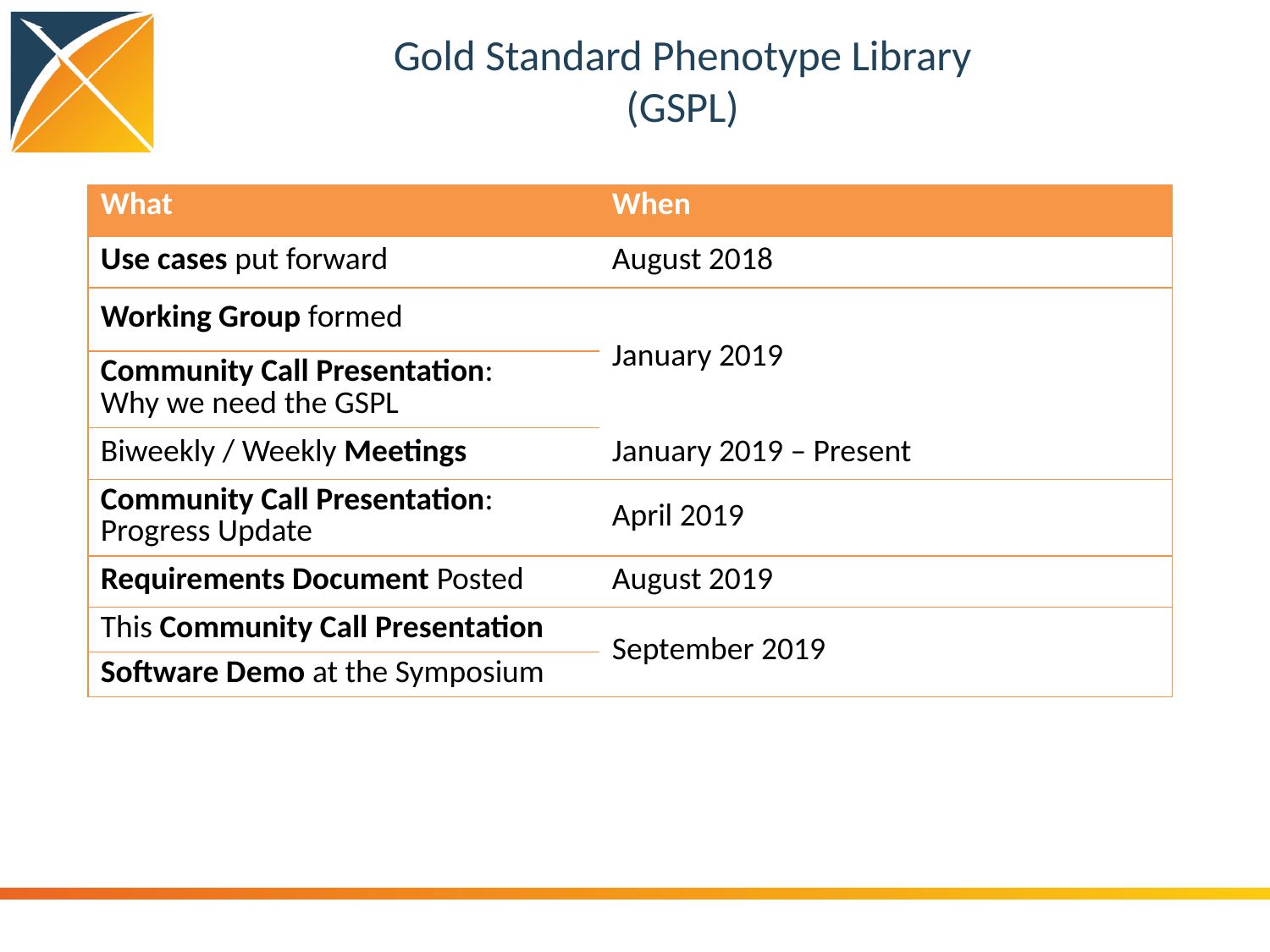

# Gold Standard Phenotype Library (GSPL)
| What | When |
| --- | --- |
| Use cases put forward | August 2018 |
| Working Group formed | January 2019 |
| Community Call Presentation: Why we need the GSPL |  |
| Biweekly / Weekly Meetings | January 2019 – Present |
| Community Call Presentation: Progress Update | April 2019 |
| Requirements Document Posted | August 2019 |
| This Community Call Presentation | September 2019 |
| Software Demo at the Symposium |  |